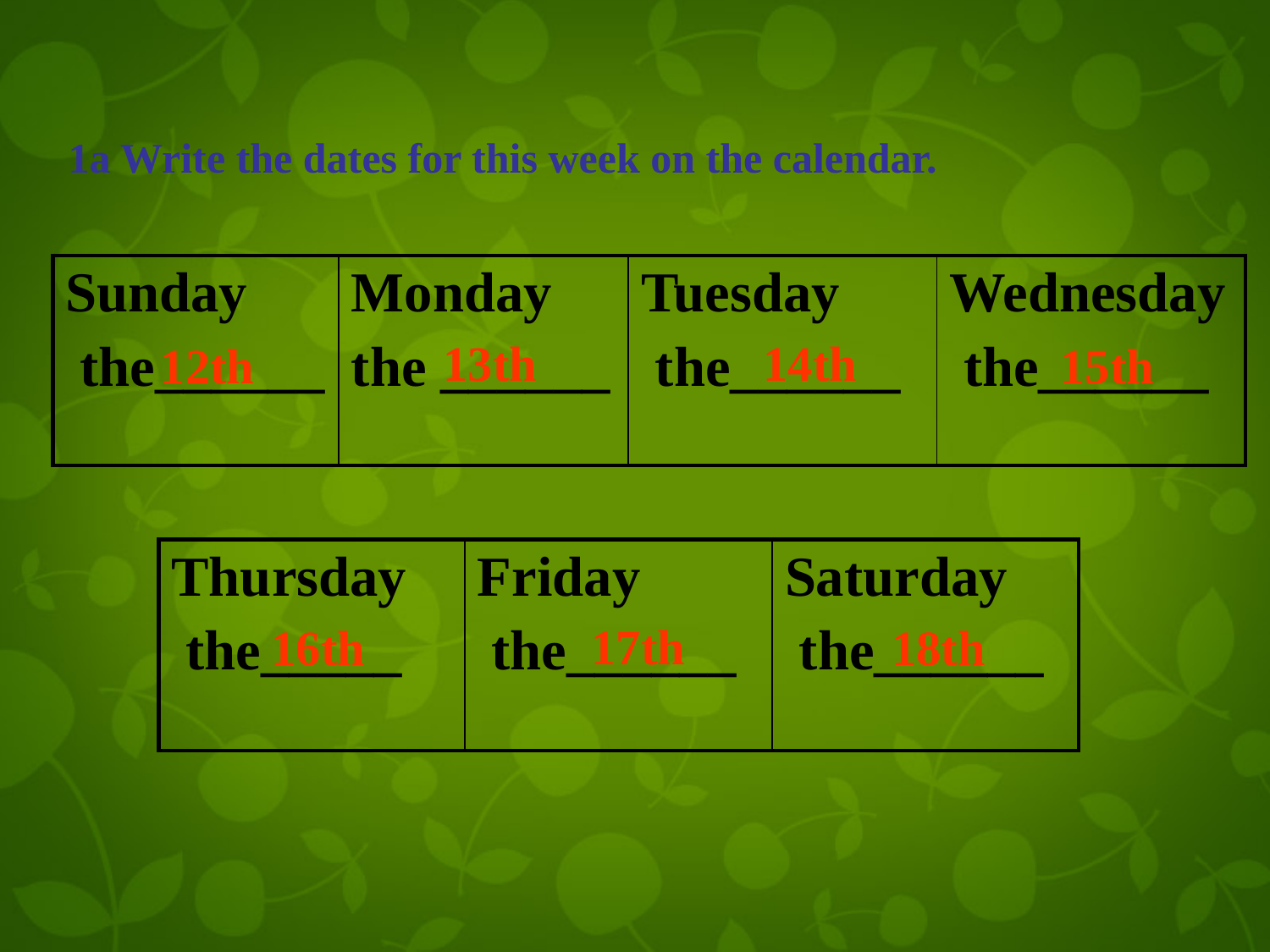

1a Write the dates for this week on the calendar.
| Sunday the\_\_\_\_\_\_ | Monday the \_\_\_\_\_\_ | Tuesday the\_\_\_\_\_\_ | Wednesday the\_\_\_\_\_\_ |
| --- | --- | --- | --- |
13th
14th
12th
15th
| Thursday the\_\_\_\_\_ | Friday the\_\_\_\_\_\_ | Saturday the\_\_\_\_\_\_ |
| --- | --- | --- |
17th
16th
18th